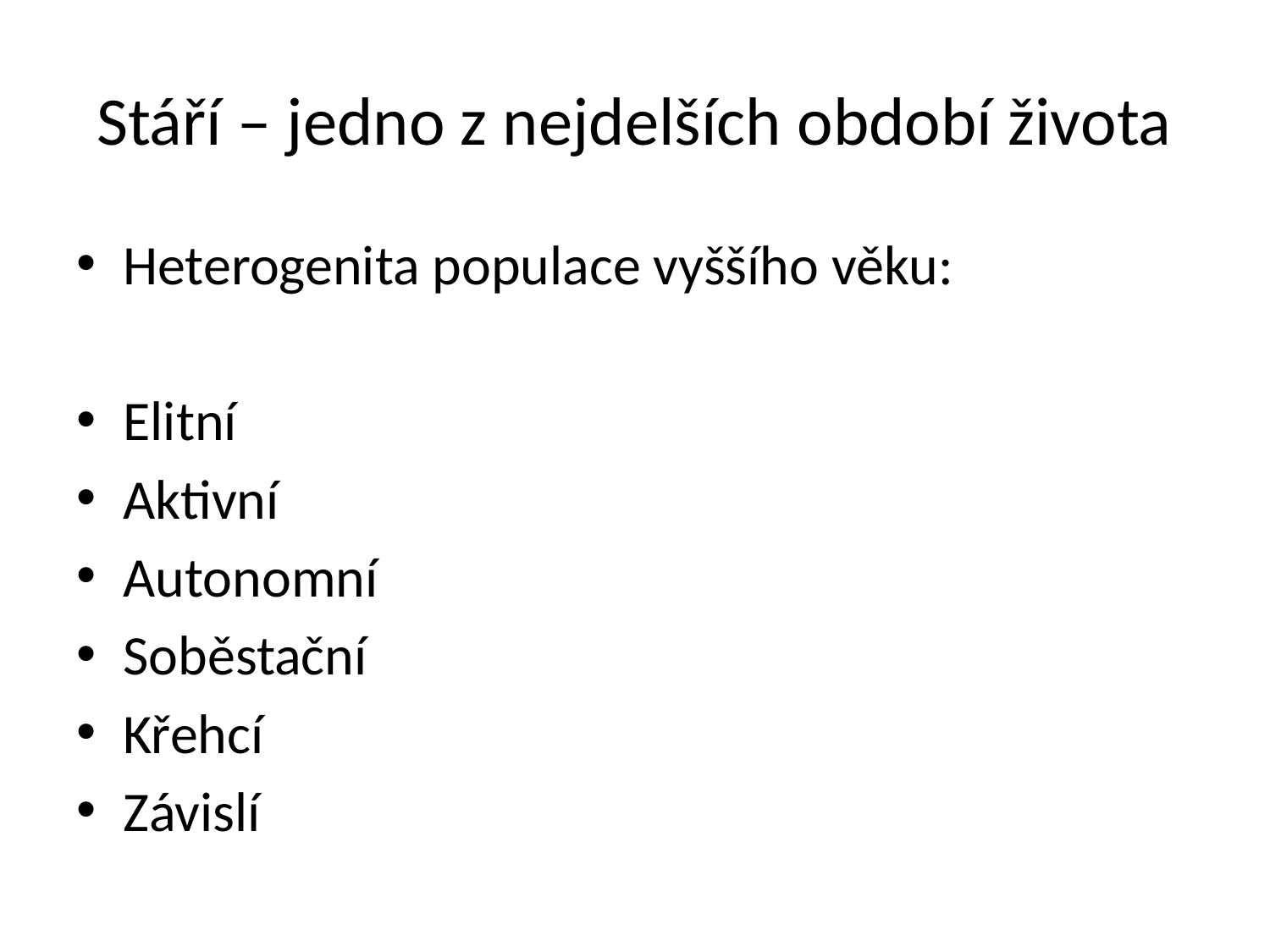

# Stáří – jedno z nejdelších období života
Heterogenita populace vyššího věku:

Elitní
Aktivní
Autonomní
Soběstační
Křehcí
Závislí